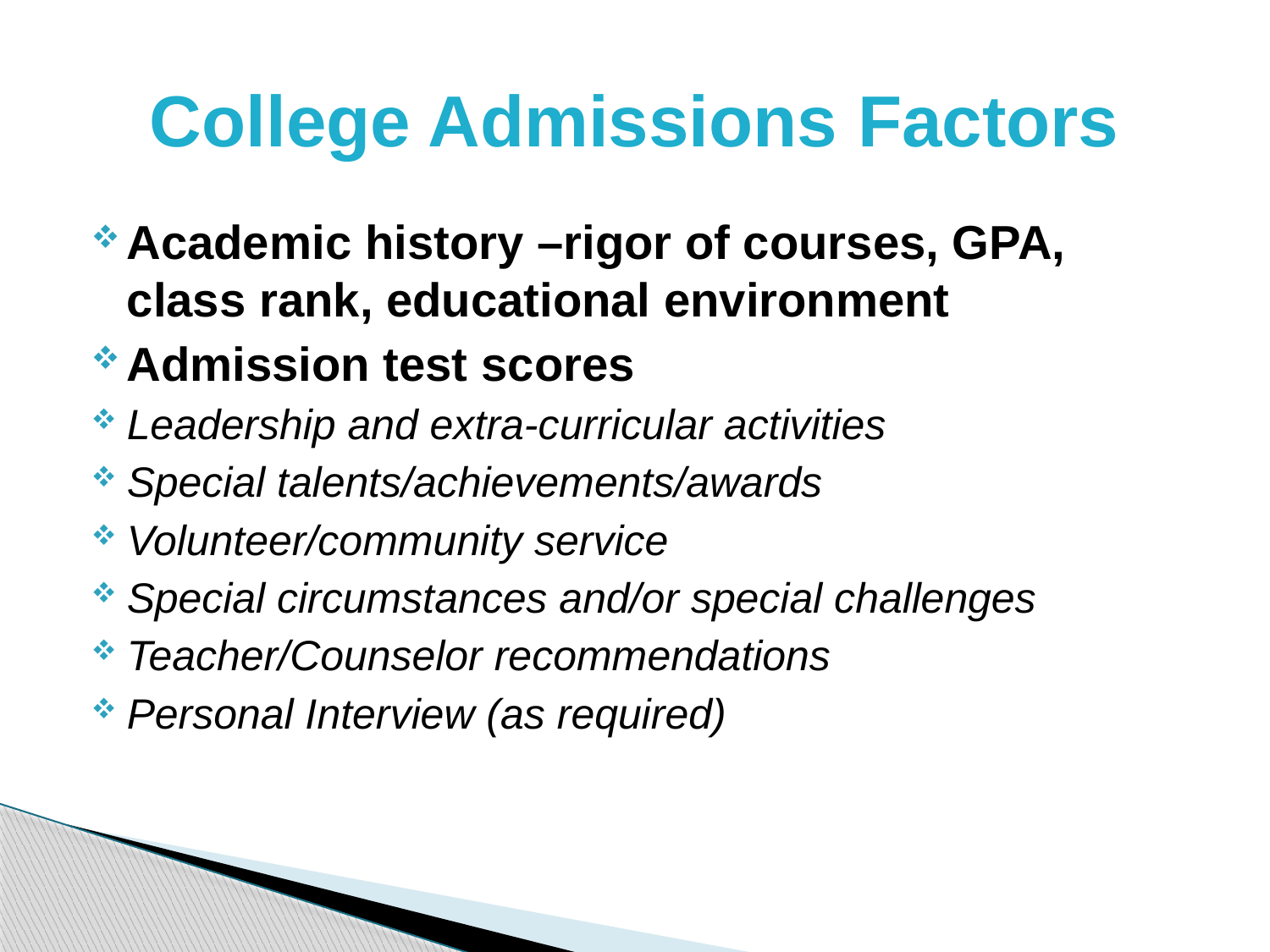

# College Admissions Factors
Academic history –rigor of courses, GPA, class rank, educational environment
Admission test scores
Leadership and extra-curricular activities
Special talents/achievements/awards
Volunteer/community service
Special circumstances and/or special challenges
Teacher/Counselor recommendations
Personal Interview (as required)